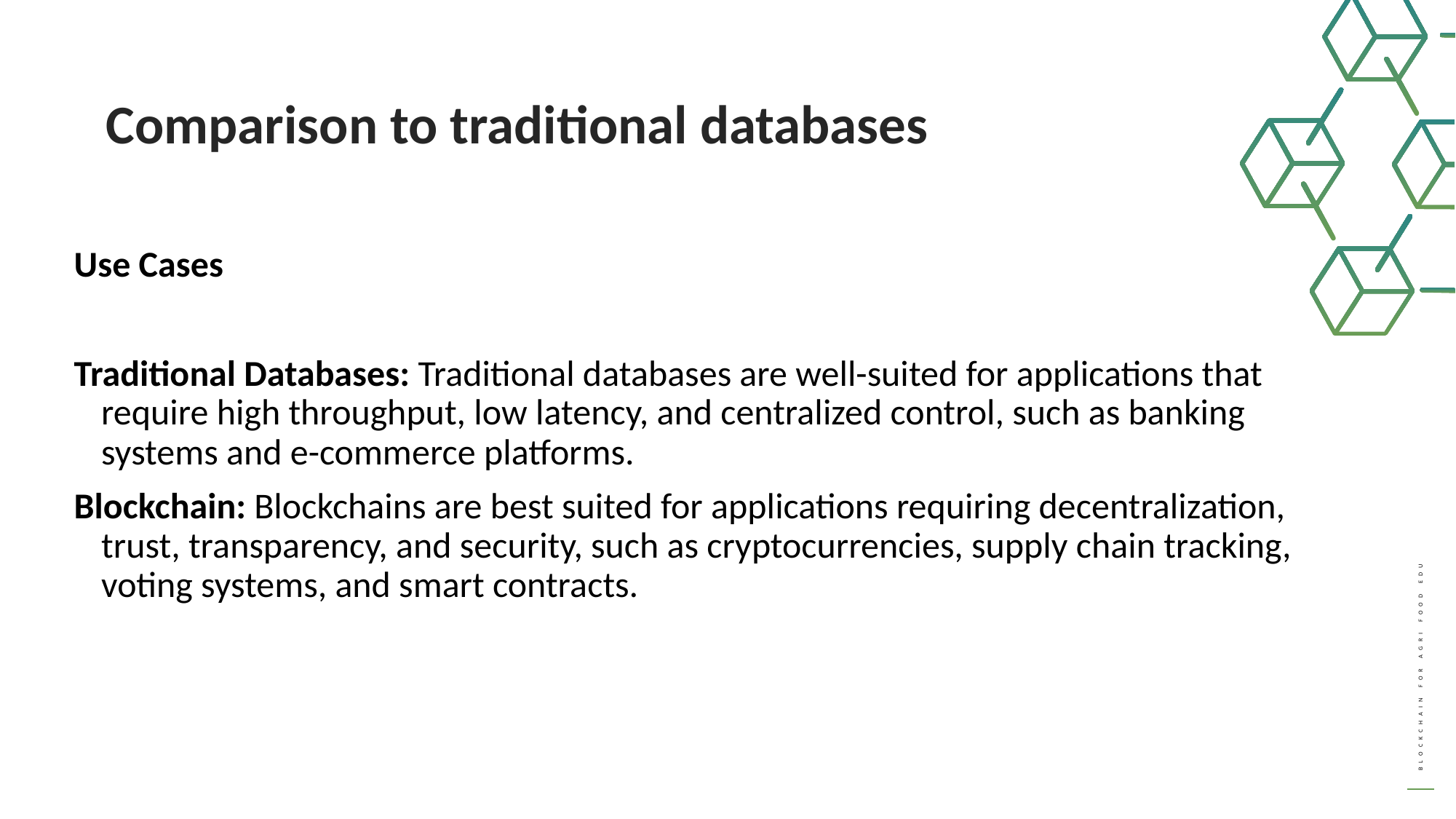

Comparison to traditional databases
Use Cases

Traditional Databases: Traditional databases are well-suited for applications that require high throughput, low latency, and centralized control, such as banking systems and e-commerce platforms.
Blockchain: Blockchains are best suited for applications requiring decentralization, trust, transparency, and security, such as cryptocurrencies, supply chain tracking, voting systems, and smart contracts.